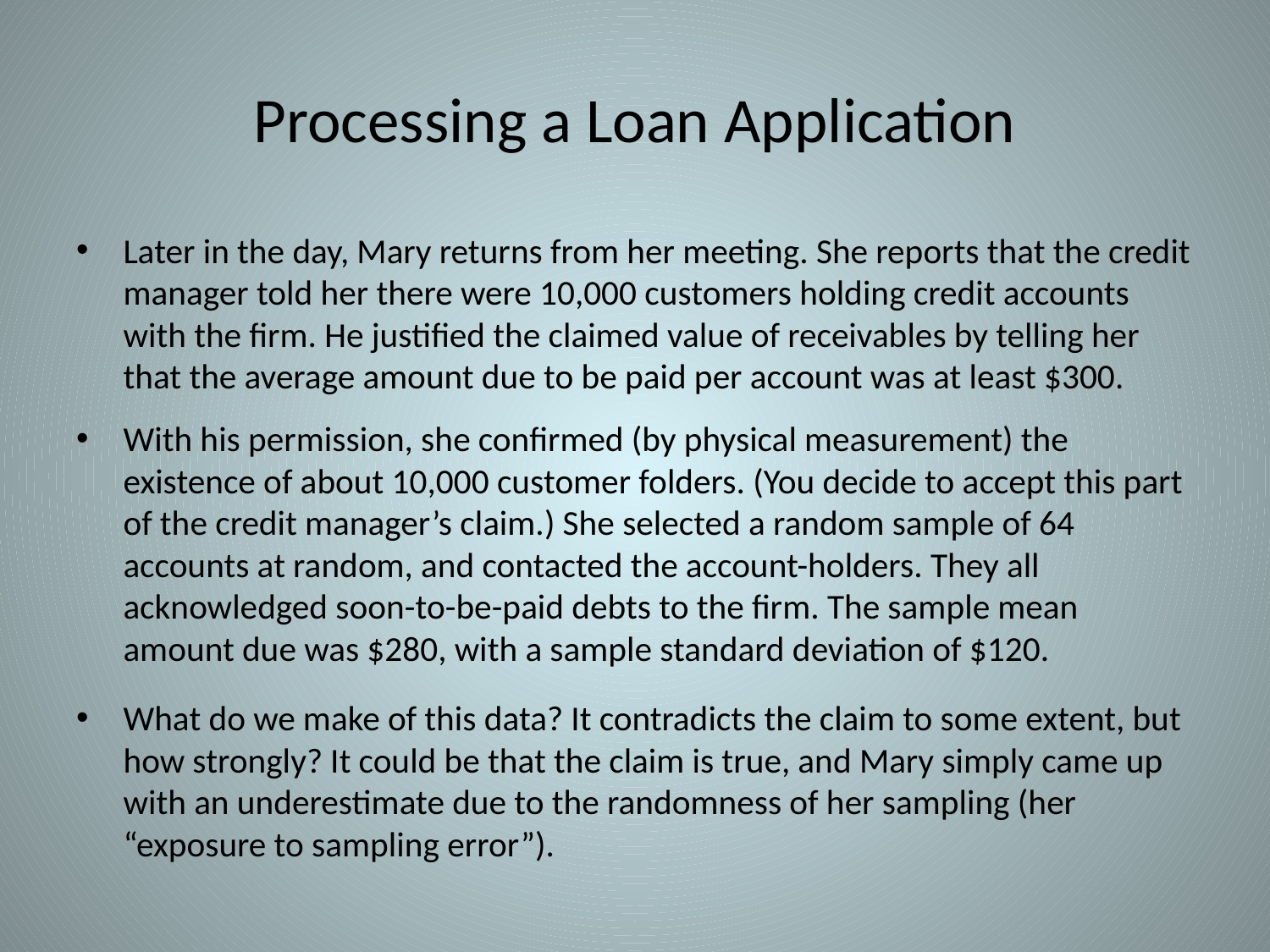

# Processing a Loan Application
Later in the day, Mary returns from her meeting. She reports that the credit manager told her there were 10,000 customers holding credit accounts with the firm. He justified the claimed value of receivables by telling her that the average amount due to be paid per account was at least $300.
With his permission, she confirmed (by physical measurement) the existence of about 10,000 customer folders. (You decide to accept this part of the credit manager’s claim.) She selected a random sample of 64 accounts at random, and contacted the account-holders. They all acknowledged soon-to-be-paid debts to the firm. The sample mean amount due was $280, with a sample standard deviation of $120.
What do we make of this data? It contradicts the claim to some extent, but how strongly? It could be that the claim is true, and Mary simply came up with an underestimate due to the randomness of her sampling (her “exposure to sampling error”).